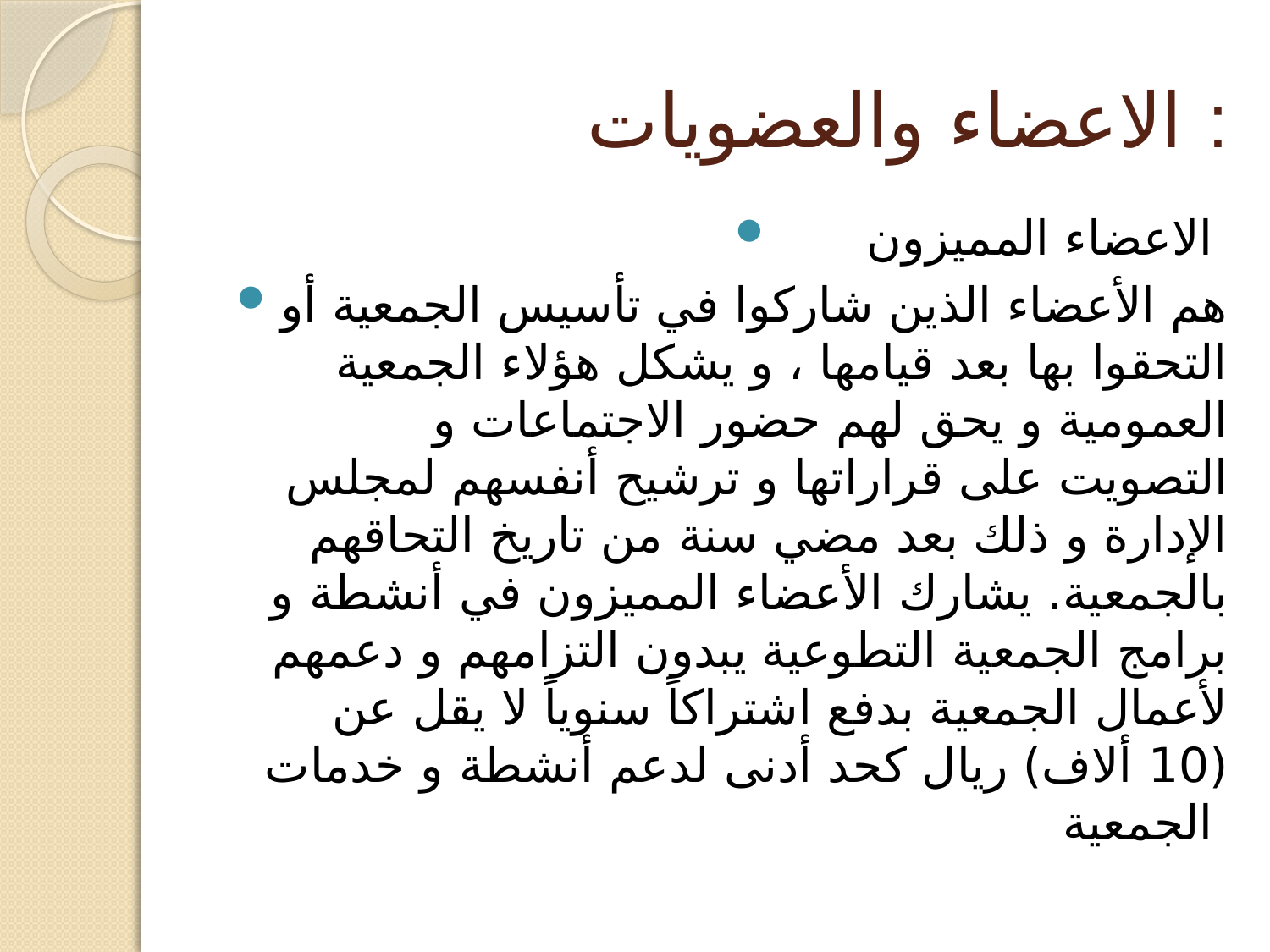

# الاعضاء والعضويات :
الاعضاء المميزون
هم الأعضاء الذين شاركوا في تأسيس الجمعية أو التحقوا بها بعد قيامها ، و يشكل هؤلاء الجمعية العمومية و يحق لهم حضور الاجتماعات و التصويت على قراراتها و ترشيح أنفسهم لمجلس الإدارة و ذلك بعد مضي سنة من تاريخ التحاقهم بالجمعية. يشارك الأعضاء المميزون في أنشطة و برامج الجمعية التطوعية يبدون التزامهم و دعمهم لأعمال الجمعية بدفع اشتراكاً سنوياً لا يقل عن (10 ألاف) ريال كحد أدنى لدعم أنشطة و خدمات الجمعية